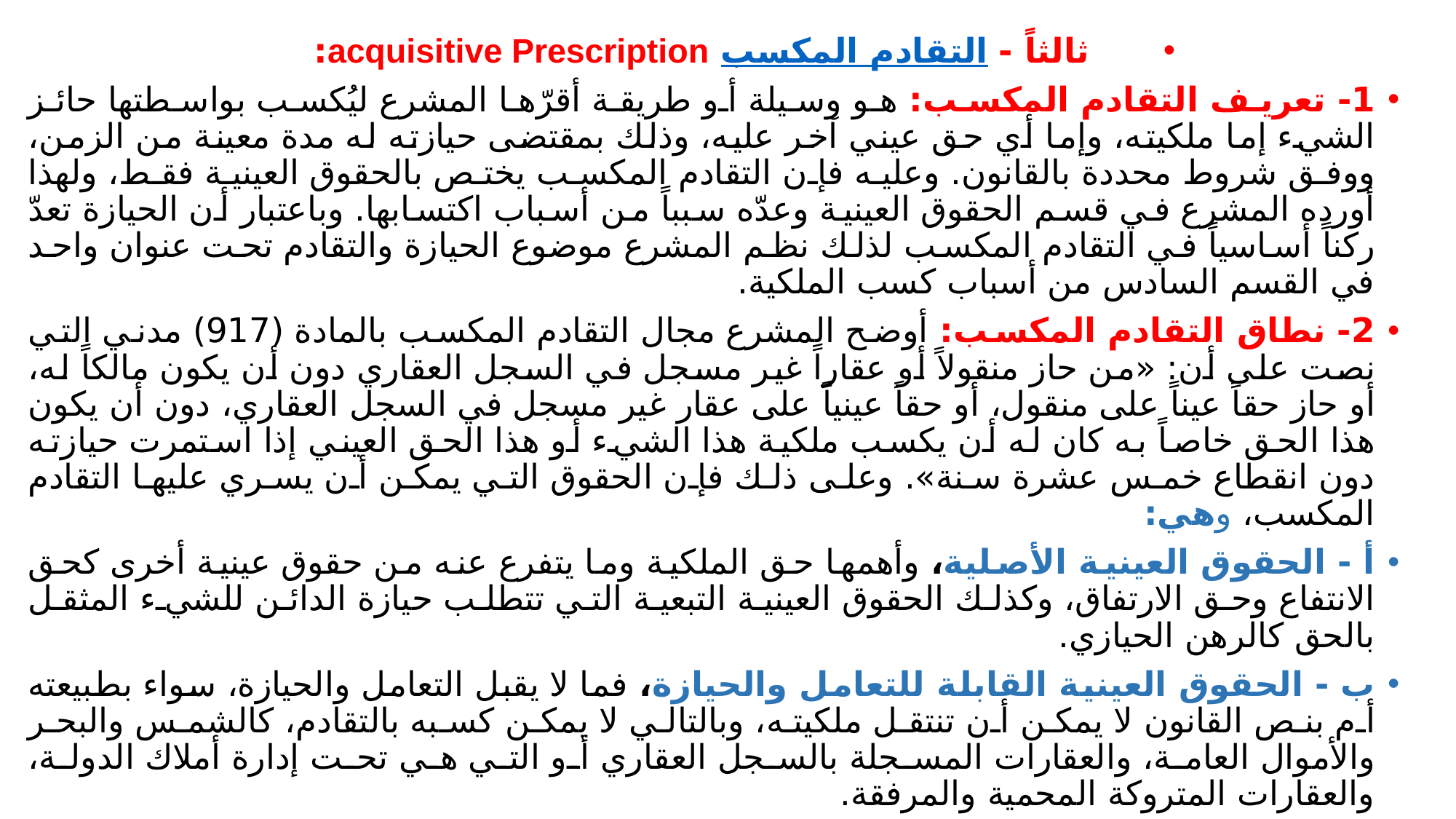

#
ثالثاً - التقادم المكسب acquisitive Prescription:
1- تعريف التقادم المكسب: هو وسيلة أو طريقة أقرّها المشرع ليُكسب بواسطتها حائز الشيء إما ملكيته، وإما أي حق عيني آخر عليه، وذلك بمقتضى حيازته له مدة معينة من الزمن، ووفق شروط محددة بالقانون. وعليه فإن التقادم المكسب يختص بالحقوق العينية فقط، ولهذا أورده المشرع في قسم الحقوق العينية وعدّه سبباً من أسباب اكتسابها. وباعتبار أن الحيازة تعدّ ركناً أساسياً في التقادم المكسب لذلك نظم المشرع موضوع الحيازة والتقادم تحت عنوان واحد في القسم السادس من أسباب كسب الملكية.
2- نطاق التقادم المكسب: أوضح المشرع مجال التقادم المكسب بالمادة (917) مدني التي نصت على أن: «من حاز منقولاً أو عقاراً غير مسجل في السجل العقاري دون أن يكون مالكاً له، أو حاز حقاً عيناً على منقول، أو حقاً عينياً على عقار غير مسجل في السجل العقاري، دون أن يكون هذا الحق خاصاً به كان له أن يكسب ملكية هذا الشيء أو هذا الحق العيني إذا استمرت حيازته دون انقطاع خمس عشرة سنة». وعلى ذلك فإن الحقوق التي يمكن أن يسري عليها التقادم المكسب، وهي:
أ - الحقوق العينية الأصلية، وأهمها حق الملكية وما يتفرع عنه من حقوق عينية أخرى كحق الانتفاع وحق الارتفاق، وكذلك الحقوق العينية التبعية التي تتطلب حيازة الدائن للشيء المثقل بالحق كالرهن الحيازي.
ب - الحقوق العينية القابلة للتعامل والحيازة، فما لا يقبل التعامل والحيازة، سواء بطبيعته أم بنص القانون لا يمكن أن تنتقل ملكيته، وبالتالي لا يمكن كسبه بالتقادم، كالشمس والبحر والأموال العامة، والعقارات المسجلة بالسجل العقاري أو التي هي تحت إدارة أملاك الدولة، والعقارات المتروكة المحمية والمرفقة.